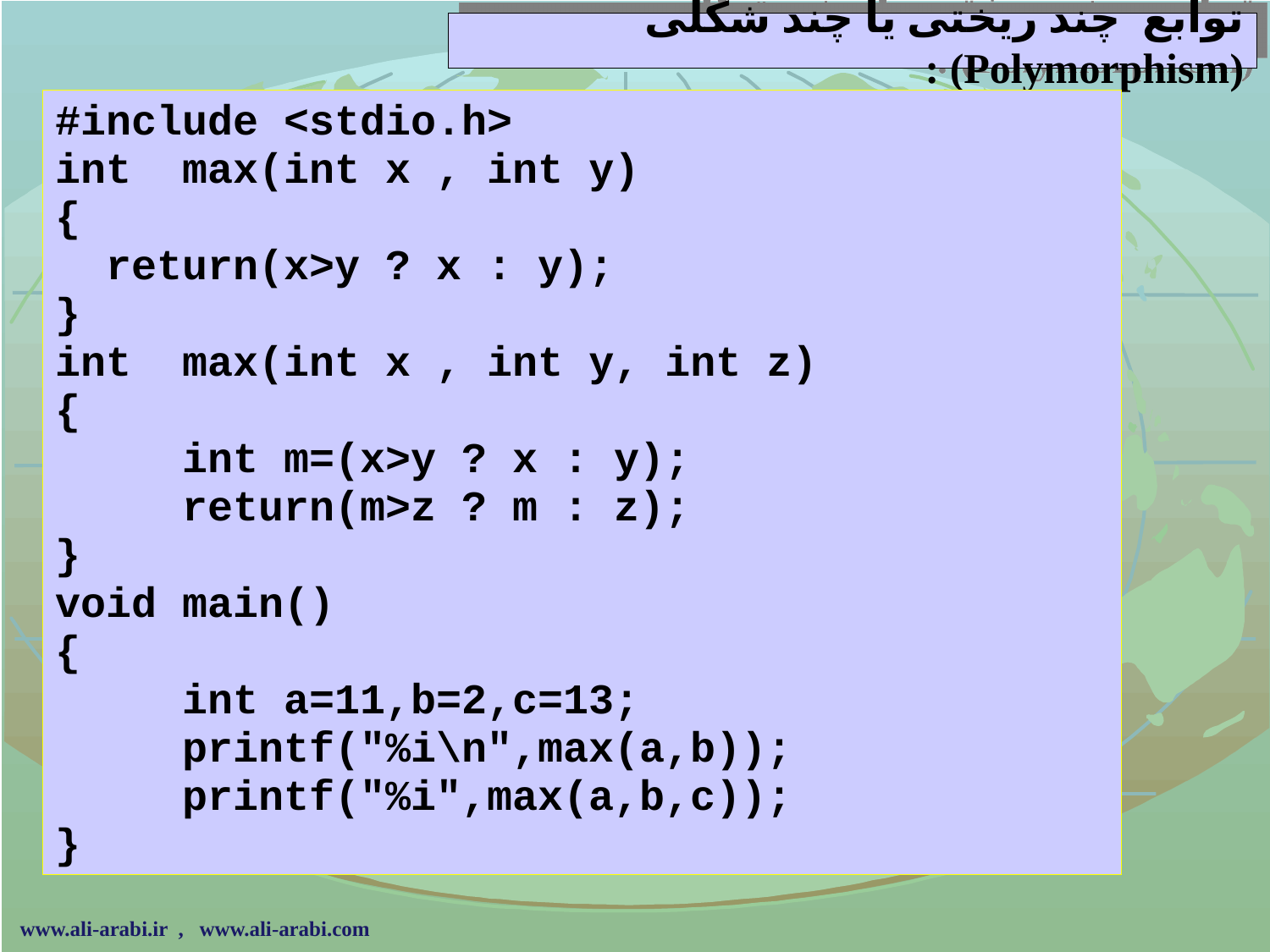

# توابع  چند ریختی یا چند شکلی (Polymorphism) :
#include <stdio.h>
int  max(int x , int y)
{
  return(x>y ? x : y);
}
int  max(int x , int y, int z)
{
	int m=(x>y ? x : y);
	return(m>z ? m : z);
}
void main()
{
	int a=11,b=2,c=13;
	printf("%i\n",max(a,b));
	printf("%i",max(a,b,c));
}